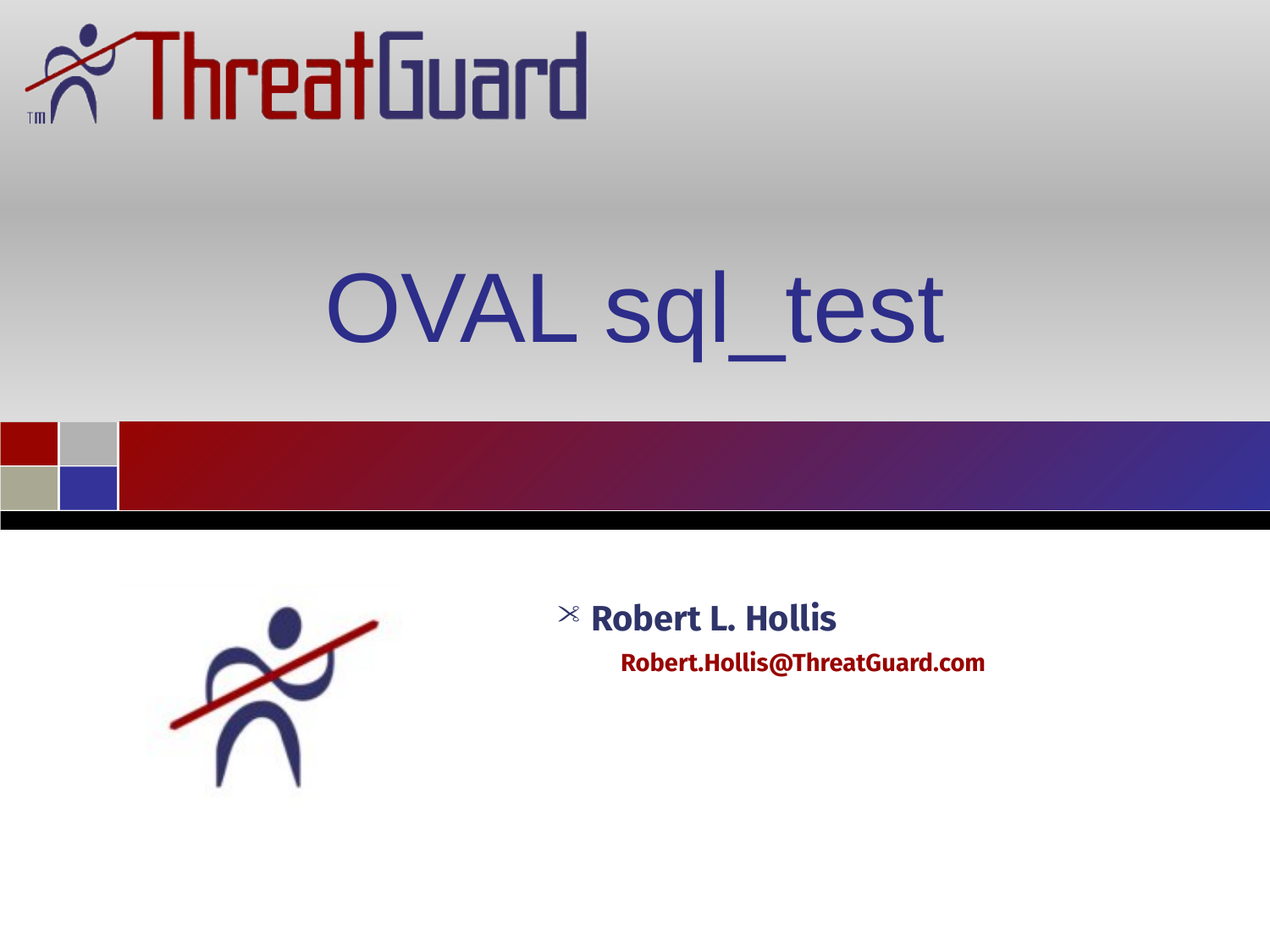

# OVAL sql_test
 Robert L. Hollis
Robert.Hollis@ThreatGuard.com